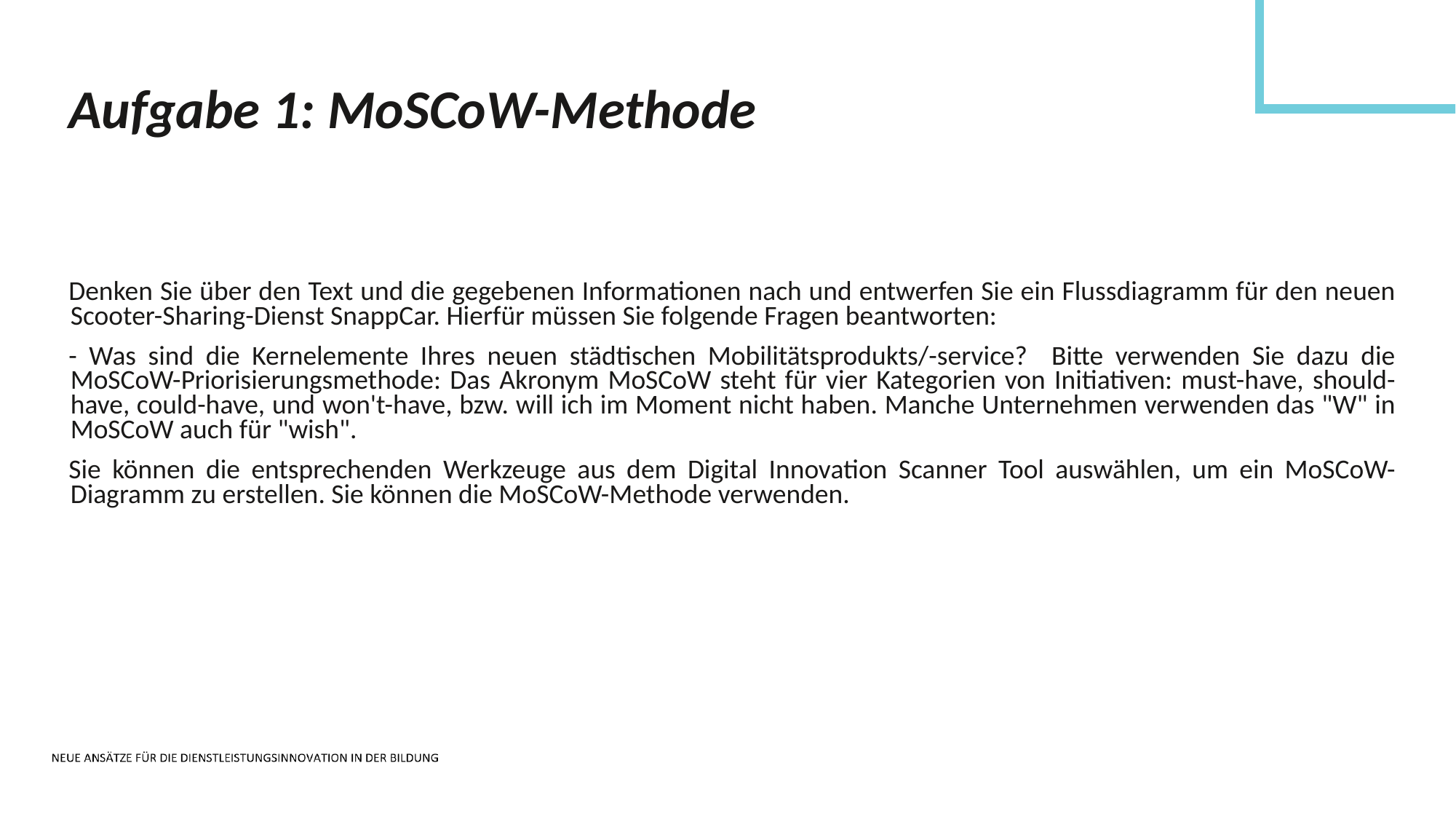

Aufgabe 1: MoSCoW-Methode
Denken Sie über den Text und die gegebenen Informationen nach und entwerfen Sie ein Flussdiagramm für den neuen Scooter-Sharing-Dienst SnappCar. Hierfür müssen Sie folgende Fragen beantworten:
- Was sind die Kernelemente Ihres neuen städtischen Mobilitätsprodukts/-service?  Bitte verwenden Sie dazu die MoSCoW-Priorisierungsmethode: Das Akronym MoSCoW steht für vier Kategorien von Initiativen: must-have, should-have, could-have, und won't-have, bzw. will ich im Moment nicht haben. Manche Unternehmen verwenden das "W" in MoSCoW auch für "wish".
Sie können die entsprechenden Werkzeuge aus dem Digital Innovation Scanner Tool auswählen, um ein MoSCoW-Diagramm zu erstellen. Sie können die MoSCoW-Methode verwenden.